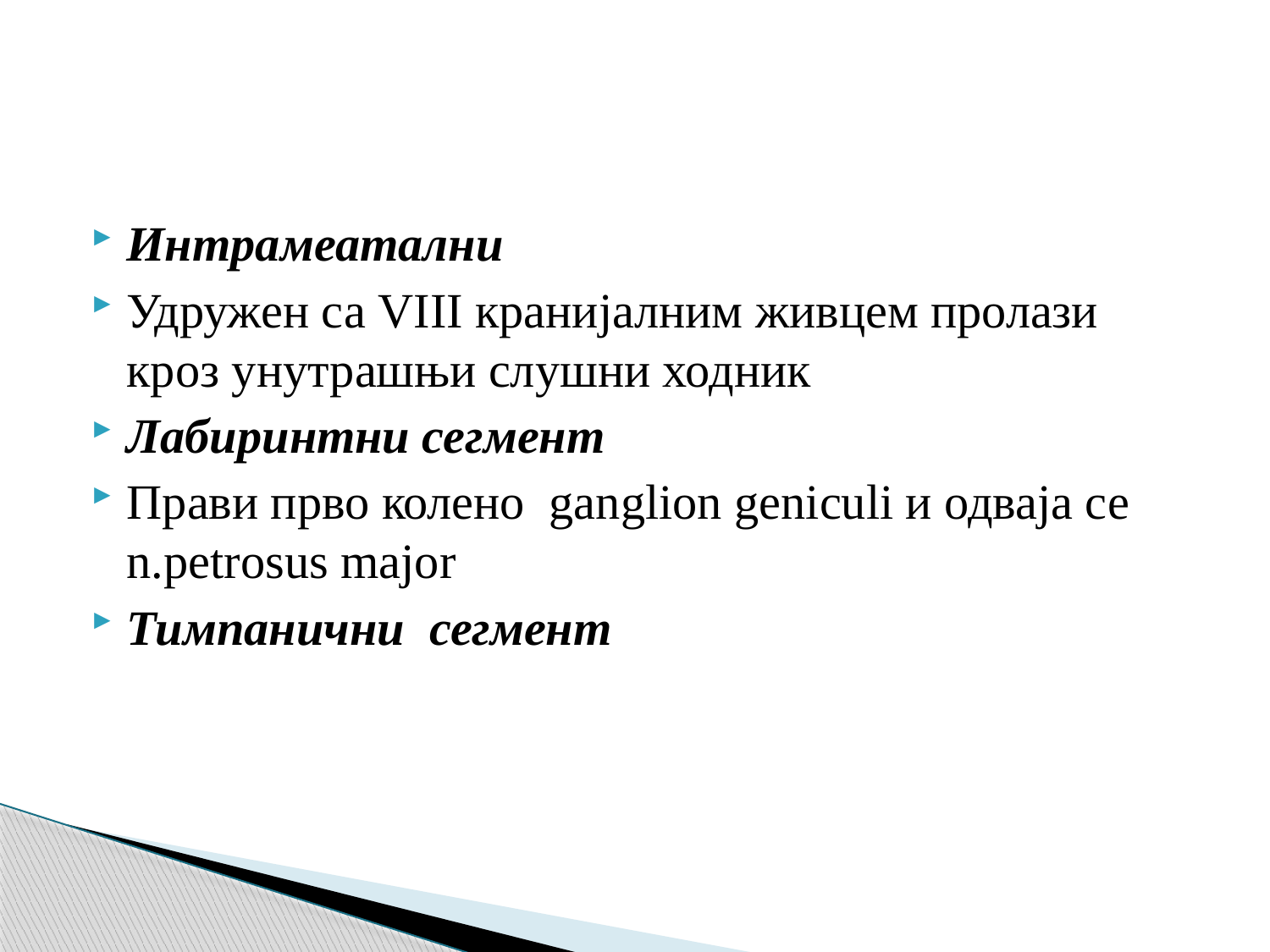

#
Интрамеатални
Удружен са VIII кранијалним живцем пролази кроз унутрашњи слушни ходник
Лабиринтни сегмент
Прави прво колено  ganglion geniculi и одваја се n.petrosus major
Тимпанични  сегмент